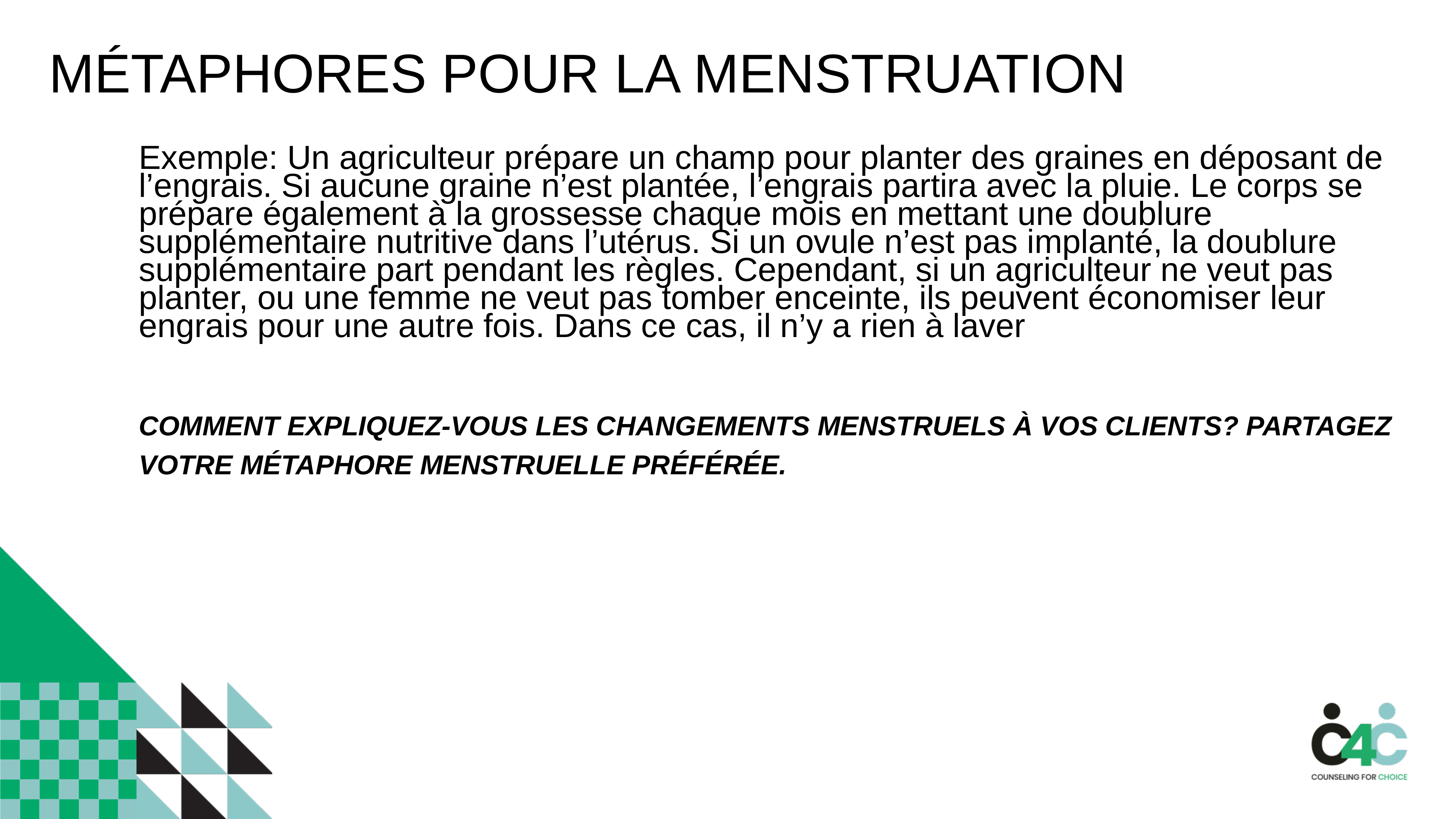

# Métaphores pour la Menstruation
Exemple: Un agriculteur prépare un champ pour planter des graines en déposant de l’engrais. Si aucune graine n’est plantée, l’engrais partira avec la pluie. Le corps se prépare également à la grossesse chaque mois en mettant une doublure supplémentaire nutritive dans l’utérus. Si un ovule n’est pas implanté, la doublure supplémentaire part pendant les règles. Cependant, si un agriculteur ne veut pas planter, ou une femme ne veut pas tomber enceinte, ils peuvent économiser leur engrais pour une autre fois. Dans ce cas, il n’y a rien à laver

Comment expliquez-vous les changements menstruels à vos clients? Partagez votre métaphore menstruelle préférée.